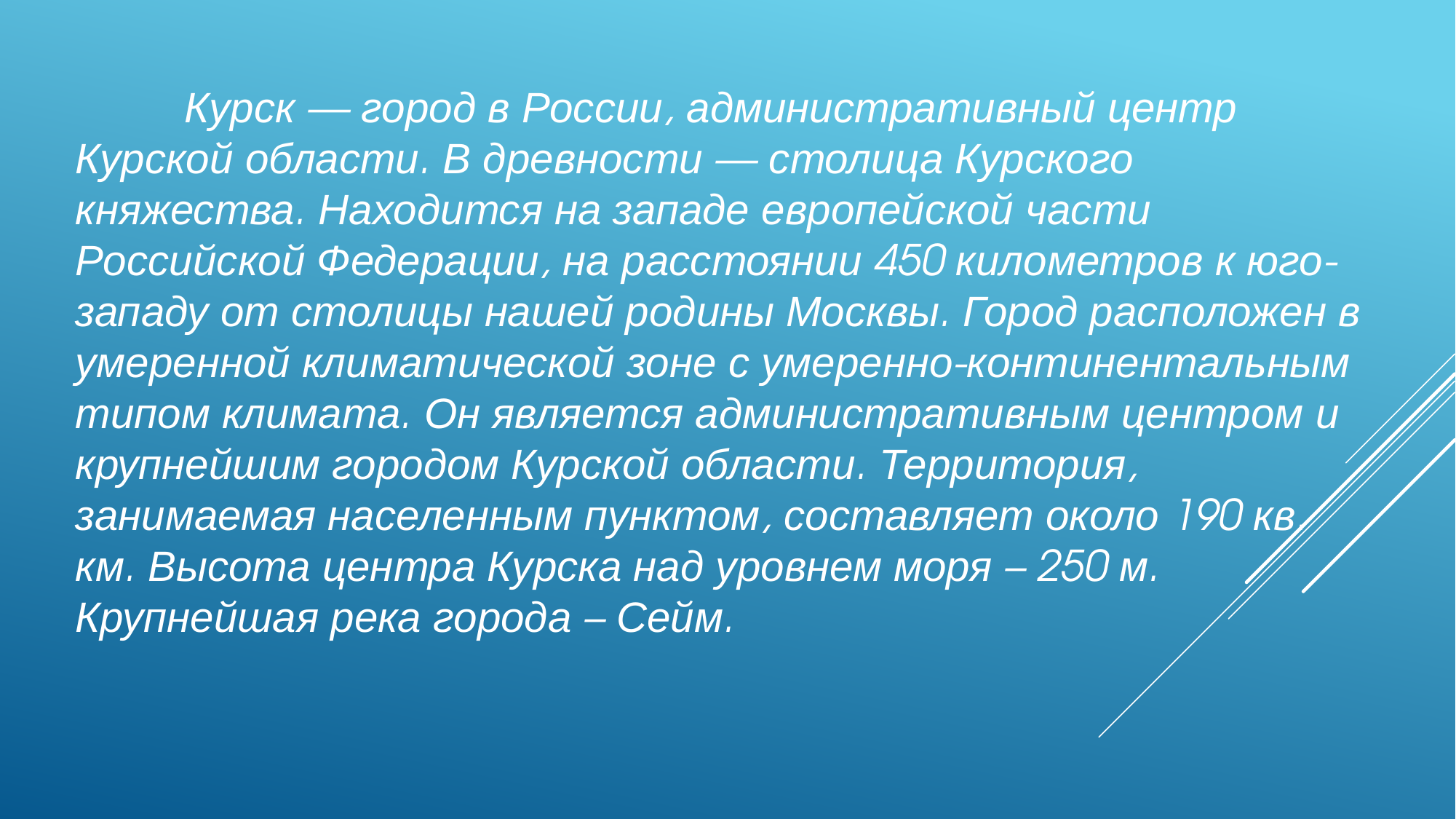

Курск — город в России, административный центр Курской области. В древности — столица Курского княжества. Находится на западе европейской части Российской Федерации, на расстоянии 450 километров к юго-западу от столицы нашей родины Москвы. Город расположен в умеренной климатической зоне с умеренно-континентальным типом климата. Он является административным центром и крупнейшим городом Курской области. Территория, занимаемая населенным пунктом, составляет около 190 кв. км. Высота центра Курска над уровнем моря – 250 м. Крупнейшая река города – Сейм.